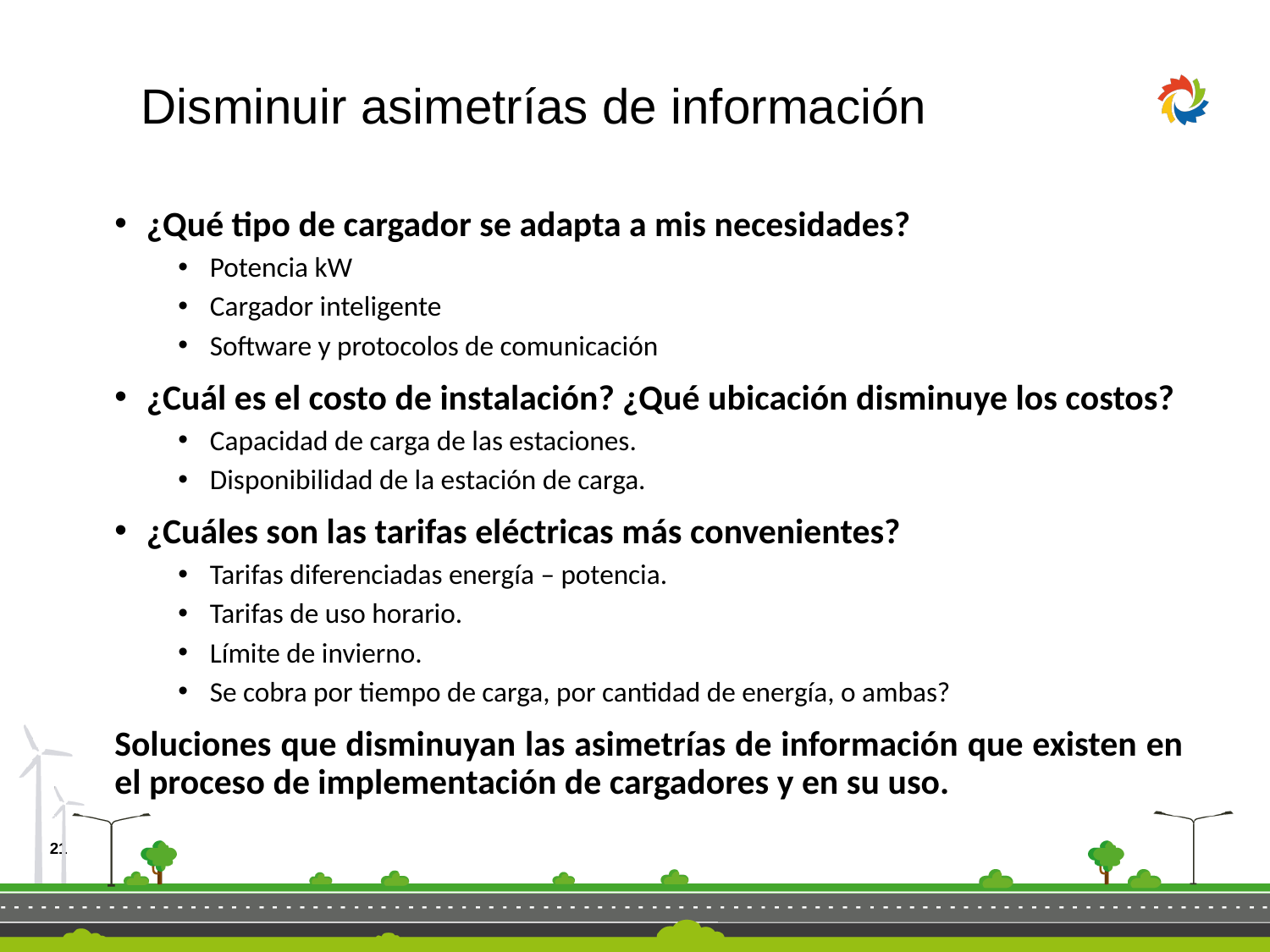

Disminuir asimetrías de información
¿Qué tipo de cargador se adapta a mis necesidades?
Potencia kW
Cargador inteligente
Software y protocolos de comunicación
¿Cuál es el costo de instalación? ¿Qué ubicación disminuye los costos?
Capacidad de carga de las estaciones.
Disponibilidad de la estación de carga.
¿Cuáles son las tarifas eléctricas más convenientes?
Tarifas diferenciadas energía – potencia.
Tarifas de uso horario.
Límite de invierno.
Se cobra por tiempo de carga, por cantidad de energía, o ambas?
Soluciones que disminuyan las asimetrías de información que existen en el proceso de implementación de cargadores y en su uso.